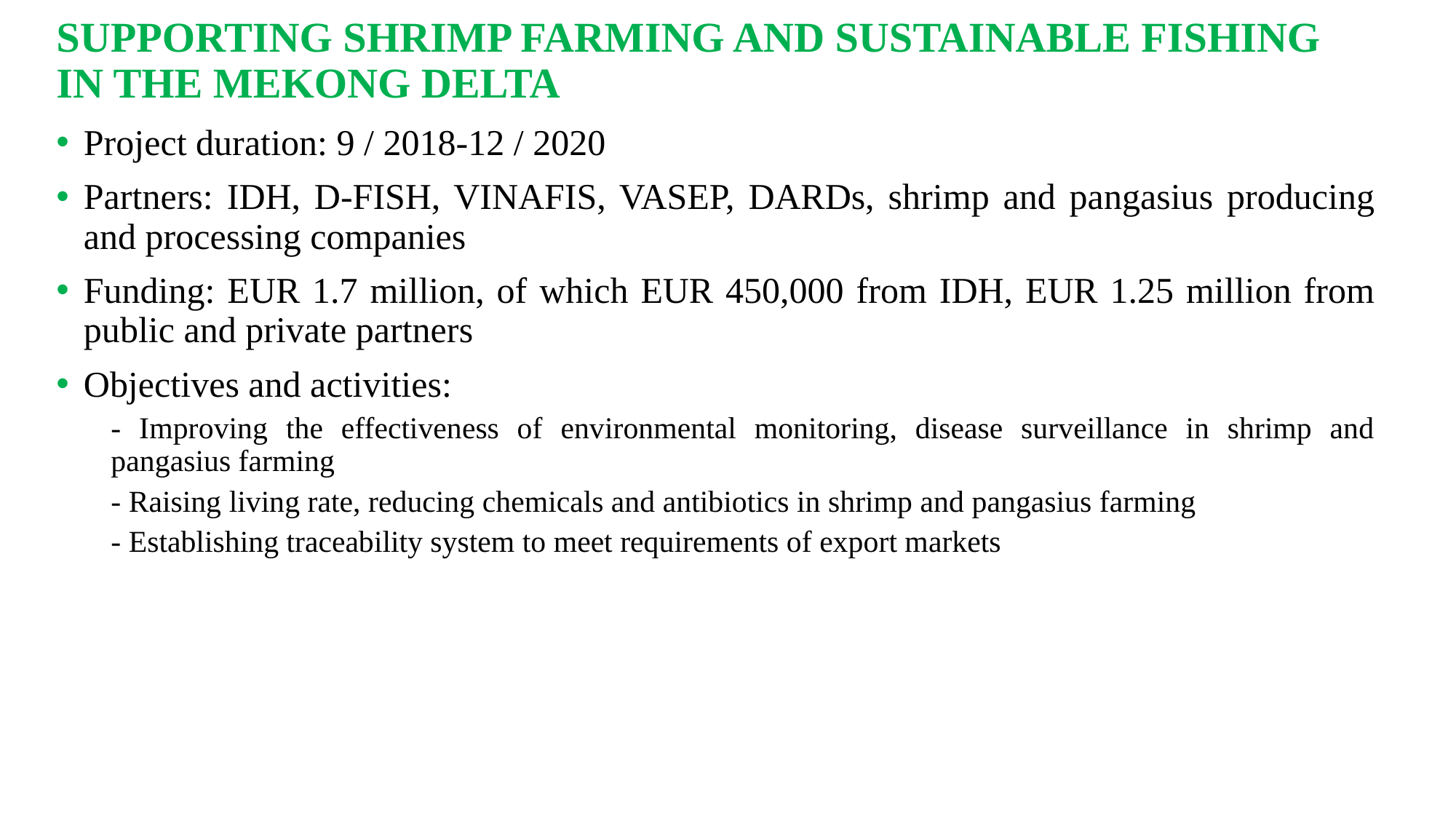

# SUPPORTING SHRIMP FARMING AND SUSTAINABLE FISHING IN THE MEKONG DELTA
Project duration: 9 / 2018-12 / 2020
Partners: IDH, D-FISH, VINAFIS, VASEP, DARDs, shrimp and pangasius producing and processing companies
Funding: EUR 1.7 million, of which EUR 450,000 from IDH, EUR 1.25 million from public and private partners
Objectives and activities:
- Improving the effectiveness of environmental monitoring, disease surveillance in shrimp and pangasius farming
- Raising living rate, reducing chemicals and antibiotics in shrimp and pangasius farming
- Establishing traceability system to meet requirements of export markets